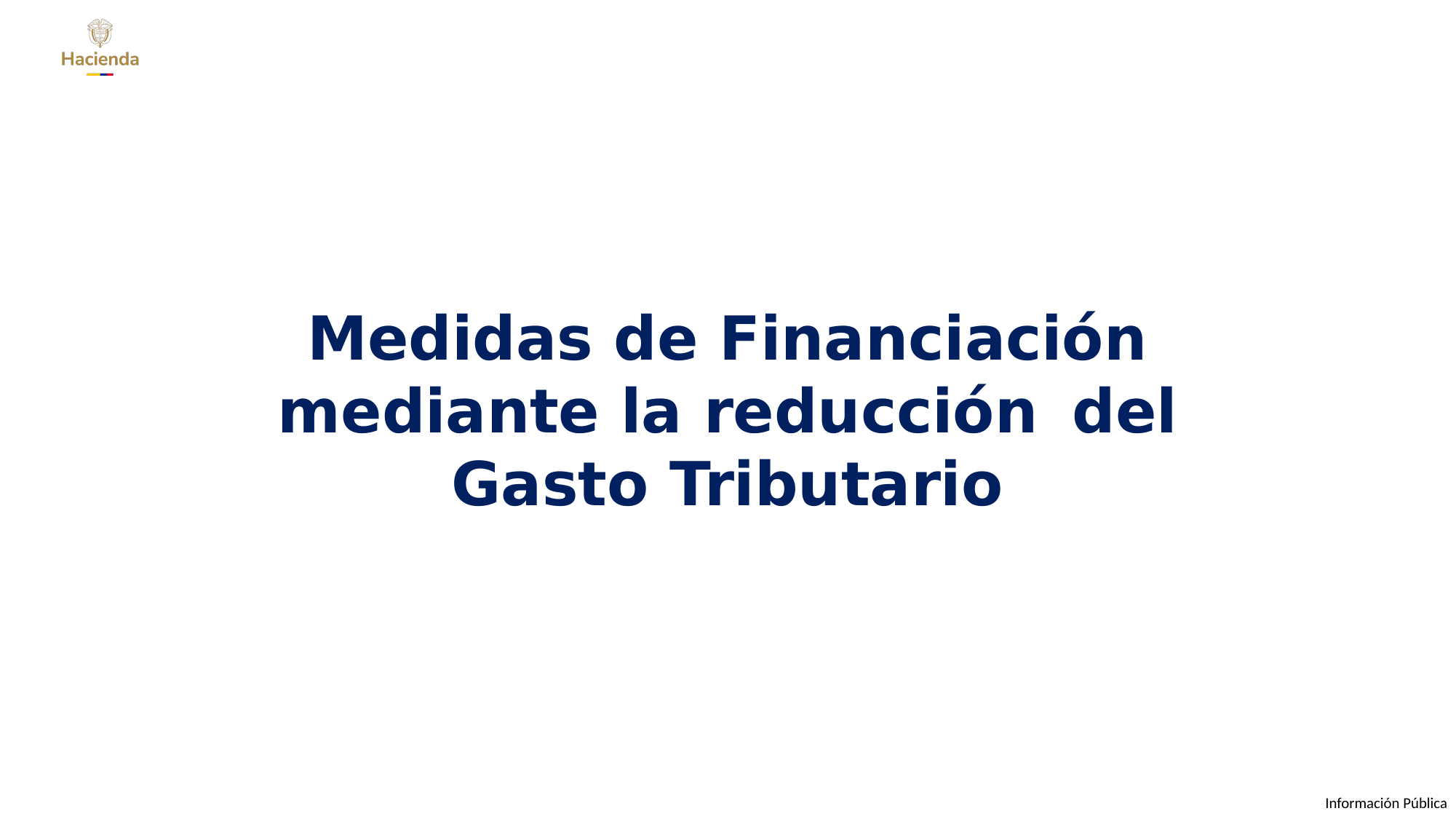

Medidas de Financiación mediante la reducción  del Gasto Tributario